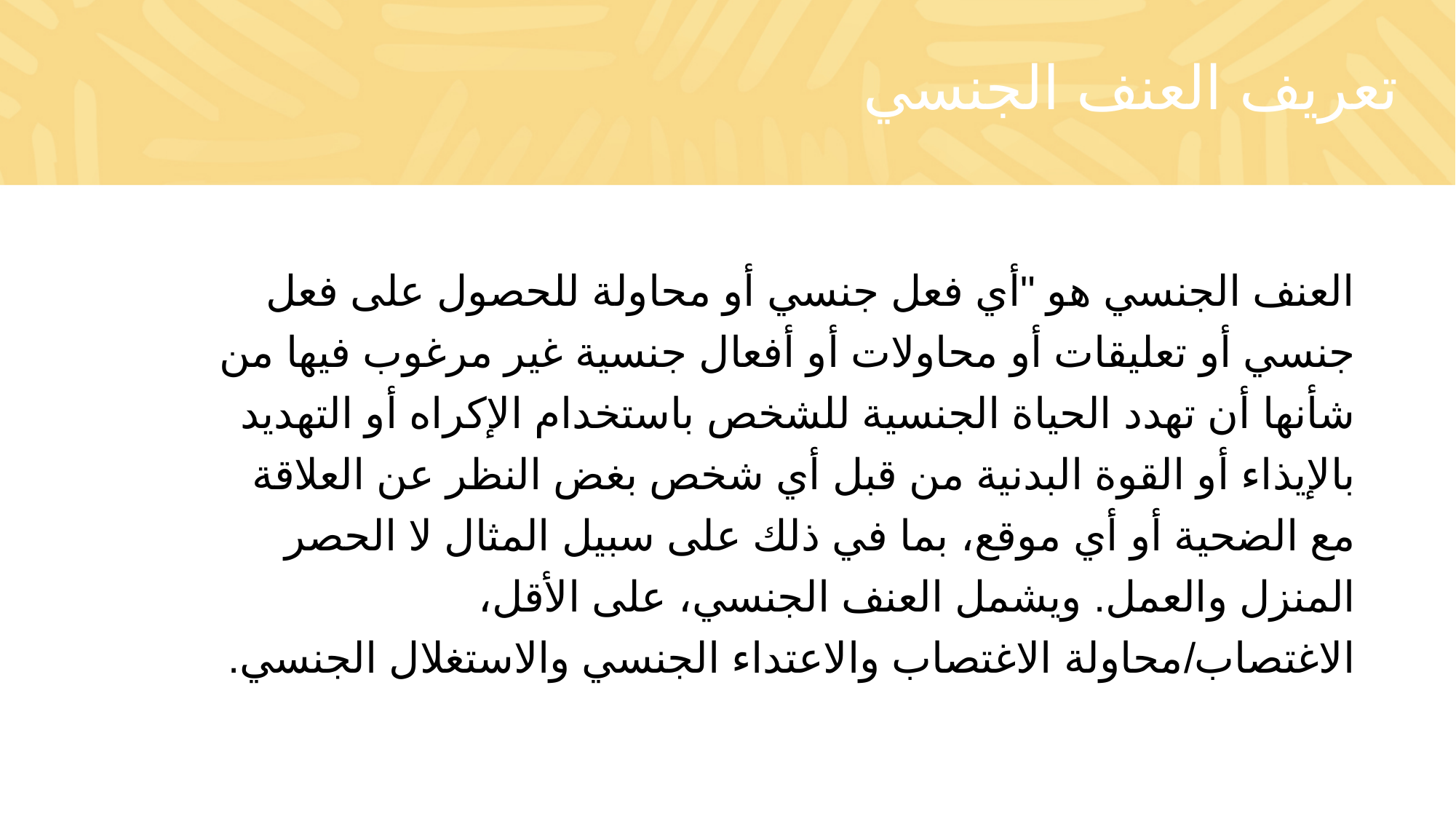

# تعريف العنف الجنسي
العنف الجنسي هو "أي فعل جنسي أو محاولة للحصول على فعل جنسي أو تعليقات أو محاولات أو أفعال جنسية غير مرغوب فيها من شأنها أن تهدد الحياة الجنسية للشخص باستخدام الإكراه أو التهديد بالإيذاء أو القوة البدنية من قبل أي شخص بغض النظر عن العلاقة مع الضحية أو أي موقع، بما في ذلك على سبيل المثال لا الحصر المنزل والعمل. ويشمل العنف الجنسي، على الأقل، الاغتصاب/محاولة الاغتصاب والاعتداء الجنسي والاستغلال الجنسي.